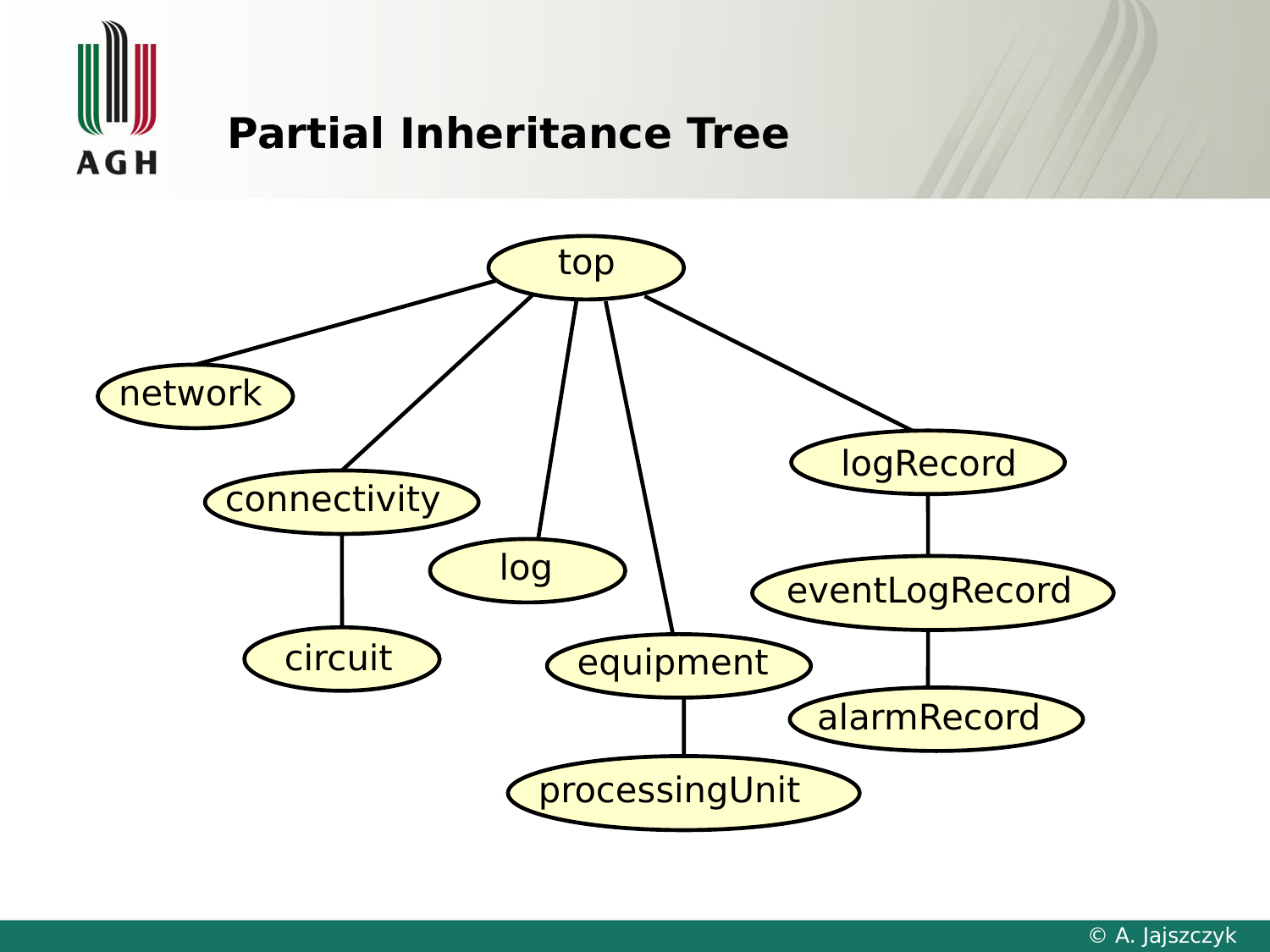

# Partial Inheritance Tree
top

network

logRecord
connectivity

log

eventLogRecord

circuit
equipment

alarmRecord

processingUnit